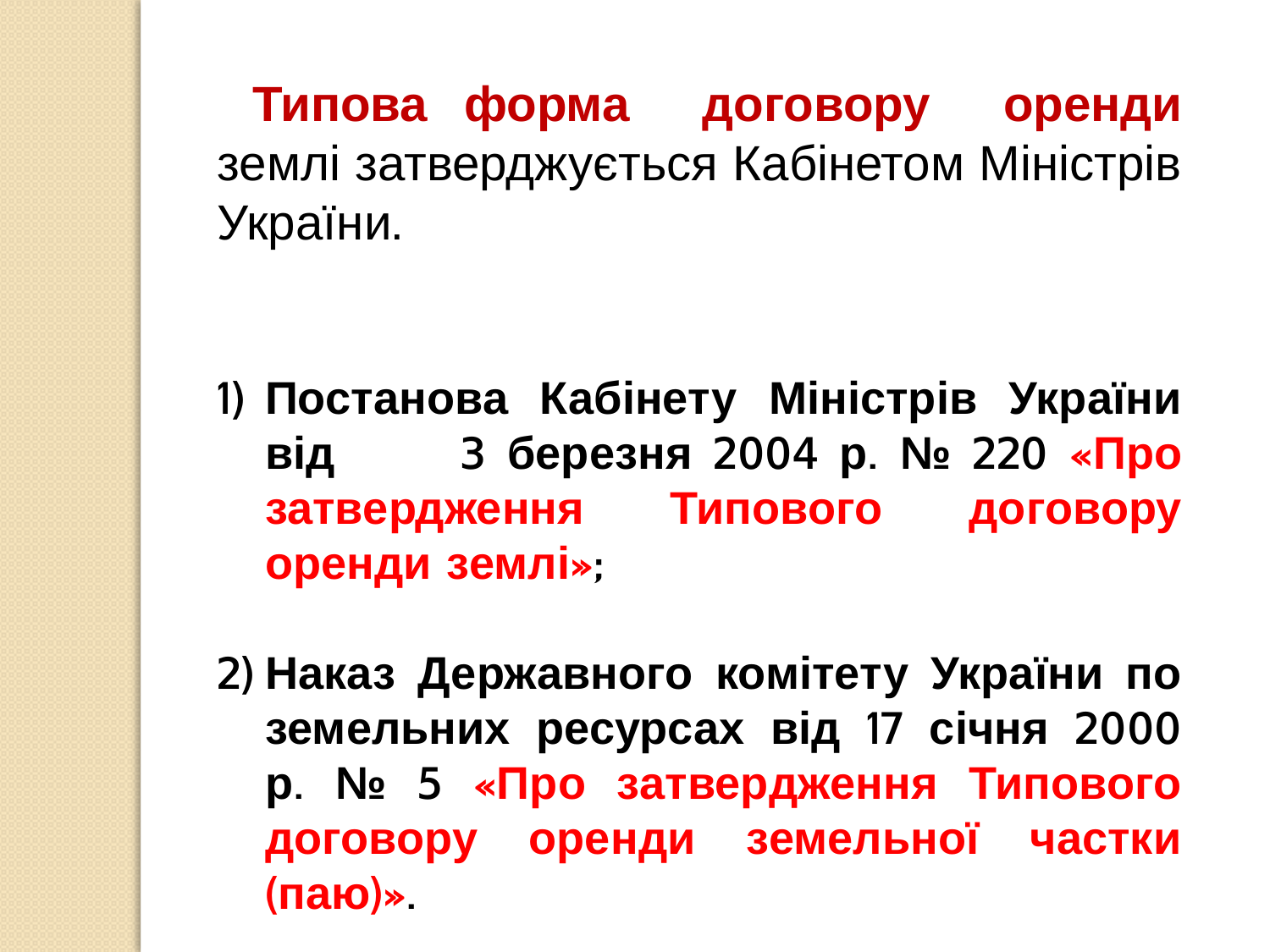

Типова форма  договору  оренди землі затверджується Кабінетом Міністрів України.

Постанова Кабінету Міністрів України від      3 березня 2004 р. № 220 «Про затвердження Типового договору оренди землі»;

Наказ Державного комітету України по земельних ресурсах від 17 січня 2000 р. № 5 «Про затвер­дження Типового договору оренди земельної частки (паю)».